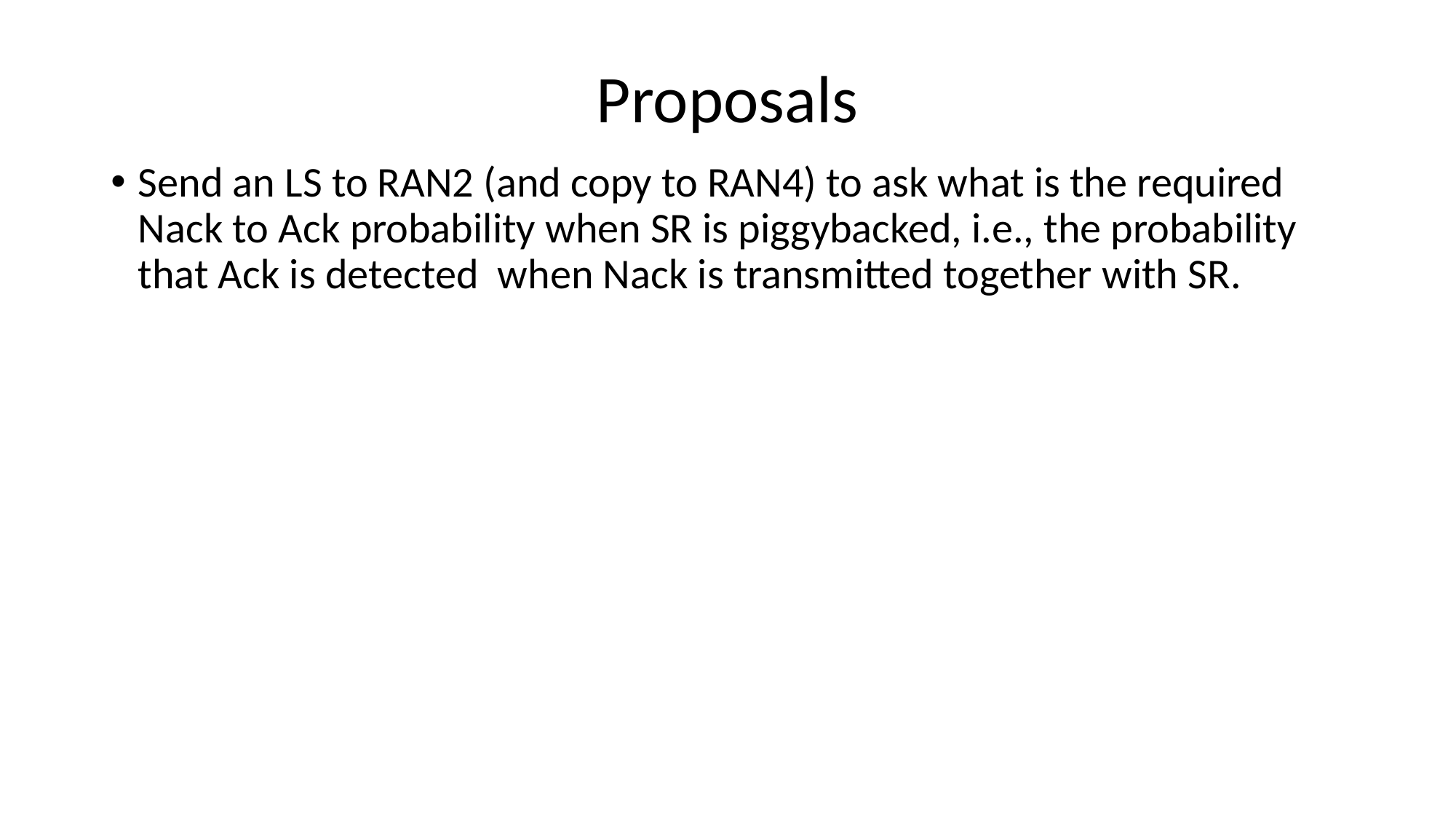

# Proposals
Send an LS to RAN2 (and copy to RAN4) to ask what is the required Nack to Ack probability when SR is piggybacked, i.e., the probability that Ack is detected  when Nack is transmitted together with SR.